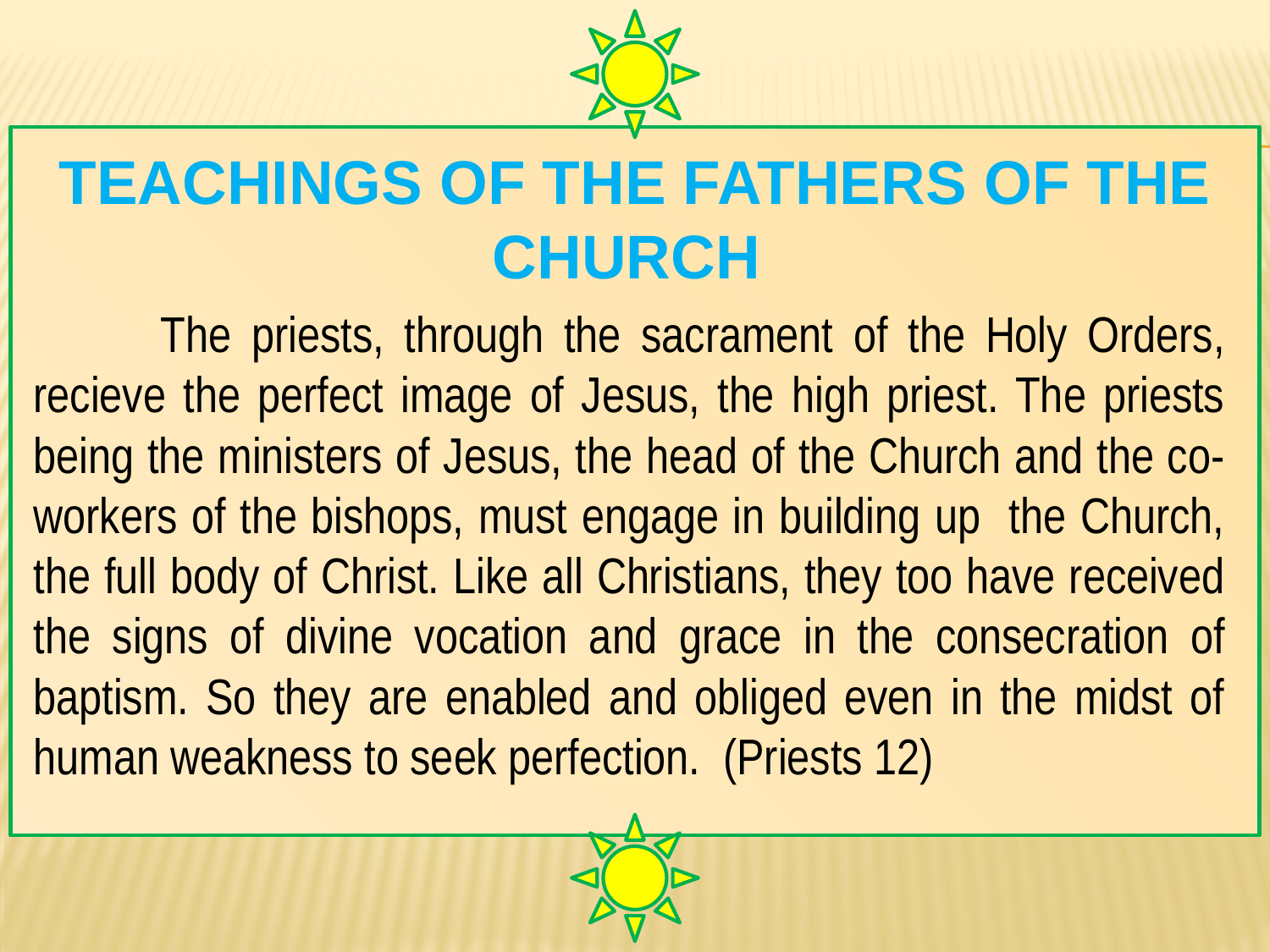

# Teachings of the Fathers of the Church
	The priests, through the sacrament of the Holy Orders, recieve the perfect image of Jesus, the high priest. The priests being the ministers of Jesus, the head of the Church and the co-workers of the bishops, must engage in building up  the Church, the full body of Christ. Like all Christians, they too have received the signs of divine vocation and grace in the consecration of baptism. So they are enabled and obliged even in the midst of human weakness to seek perfection.  (Priests 12)